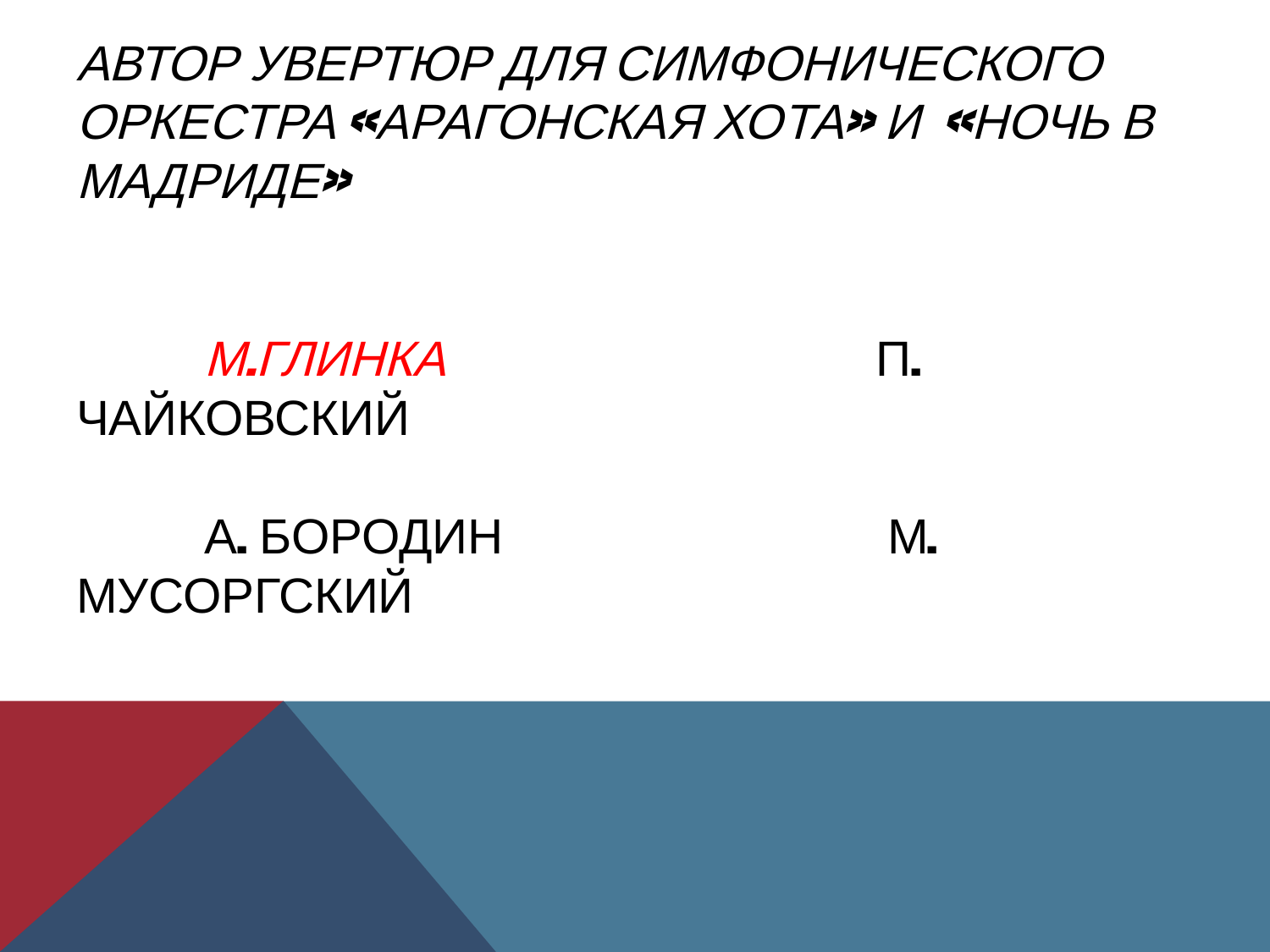

# Автор увертюр для симфонического оркестра «Арагонская хота» и  «Ночь в Мадриде» М.Глинка                                     П. Чайковский А. Бородин                                 М. Мусоргский